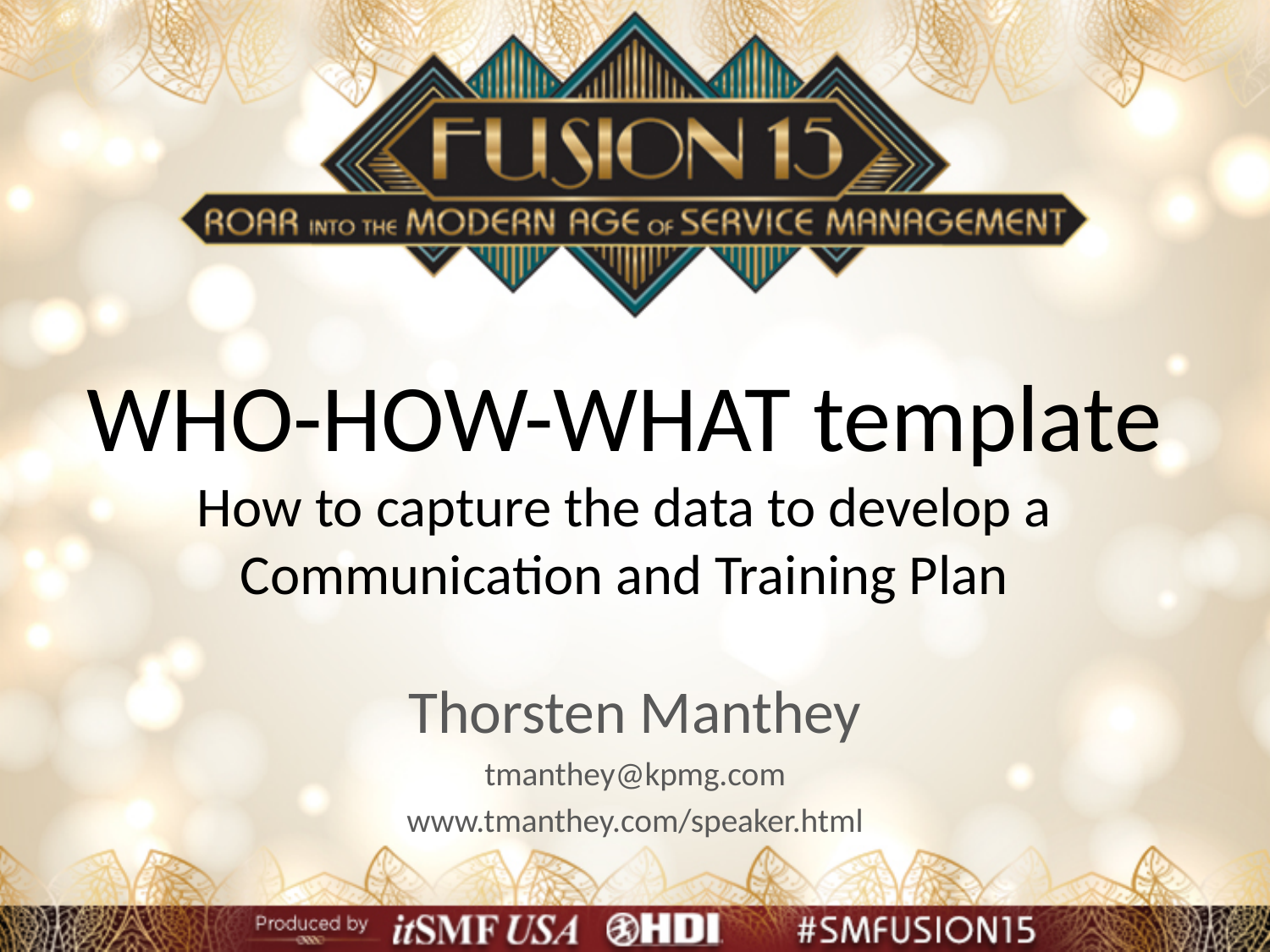

# WHO-HOW-WHAT template How to capture the data to develop a Communication and Training Plan
Thorsten Manthey
tmanthey@kpmg.com
www.tmanthey.com/speaker.html